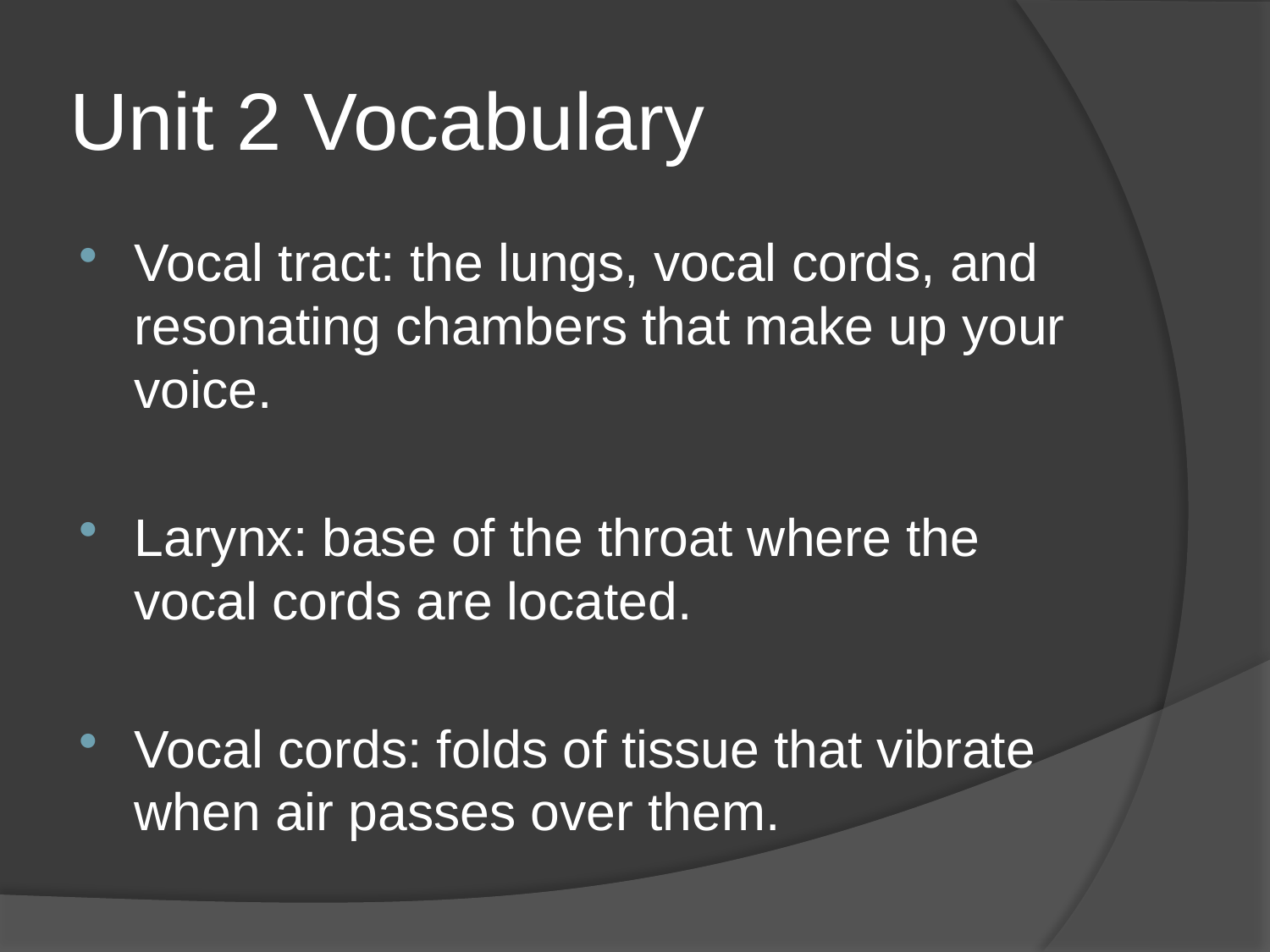

# Unit 2 Vocabulary
Vocal tract: the lungs, vocal cords, and resonating chambers that make up your voice.

Larynx: base of the throat where the vocal cords are located.

Vocal cords: folds of tissue that vibrate when air passes over them.